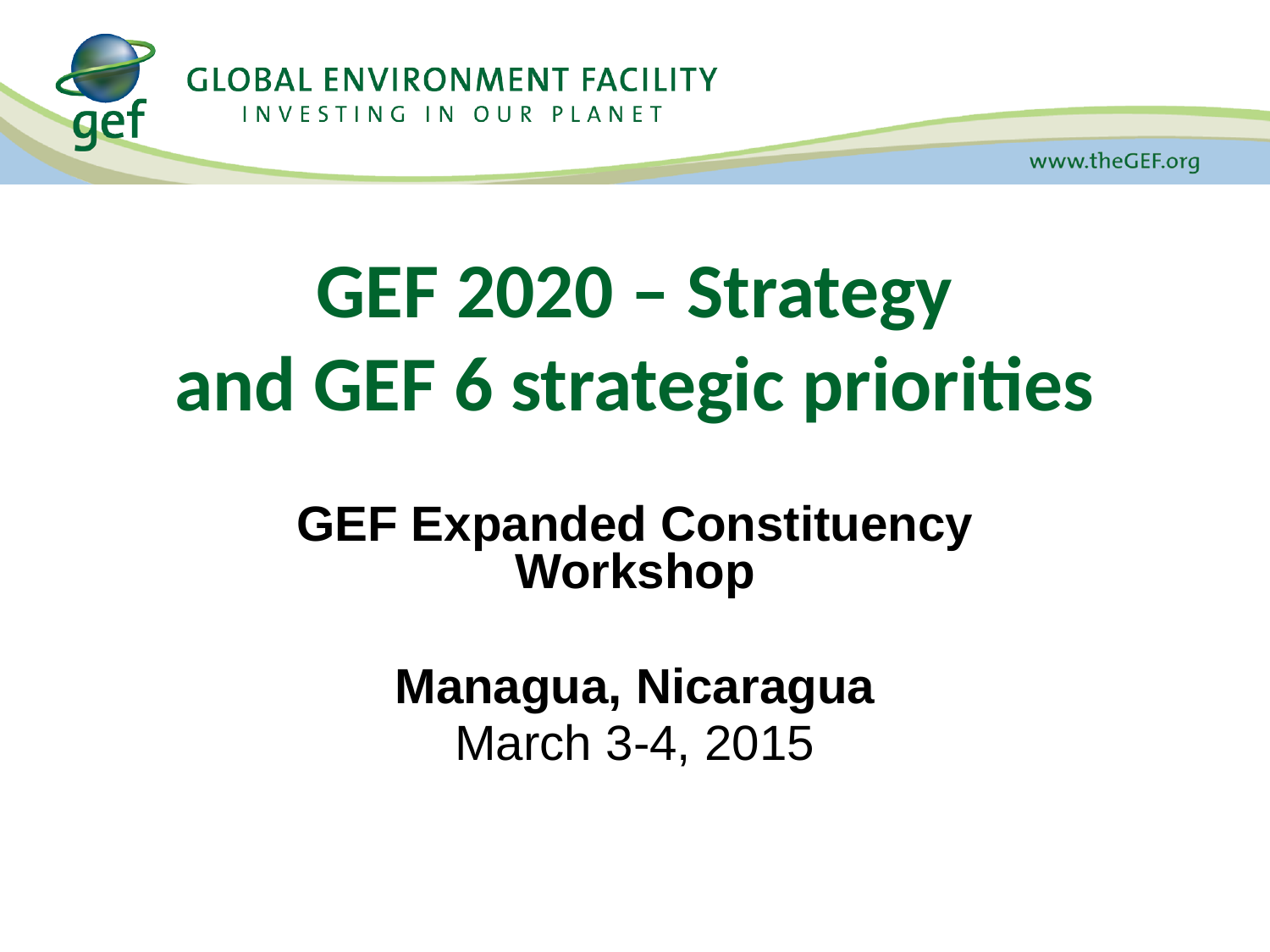

# GEF 2020 – Strategy and GEF 6 strategic priorities
GEF Expanded Constituency Workshop

Managua, Nicaragua
March 3-4, 2015